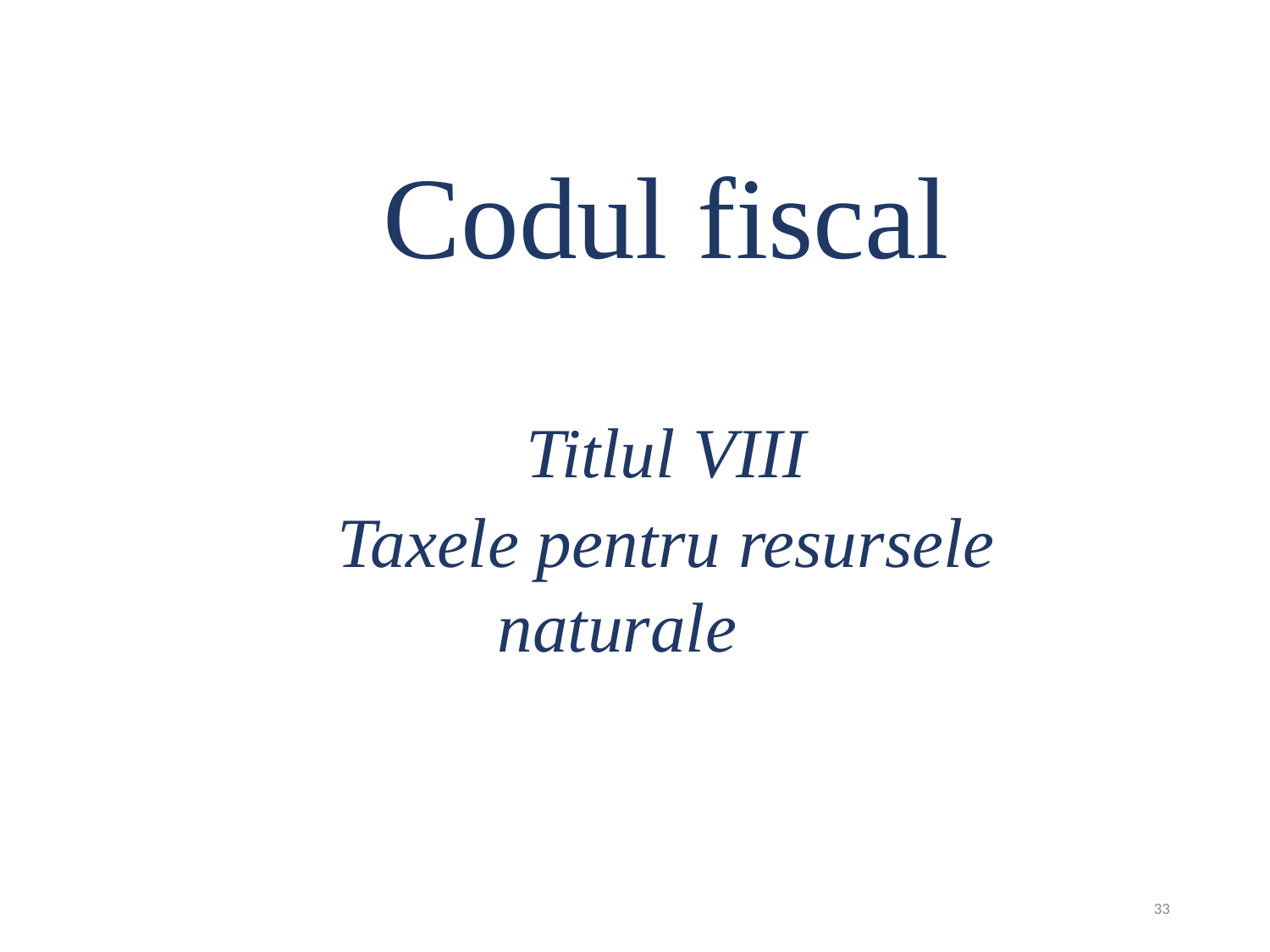

Codul fiscal

Titlul VIII
Taxele pentru resursele naturale
33